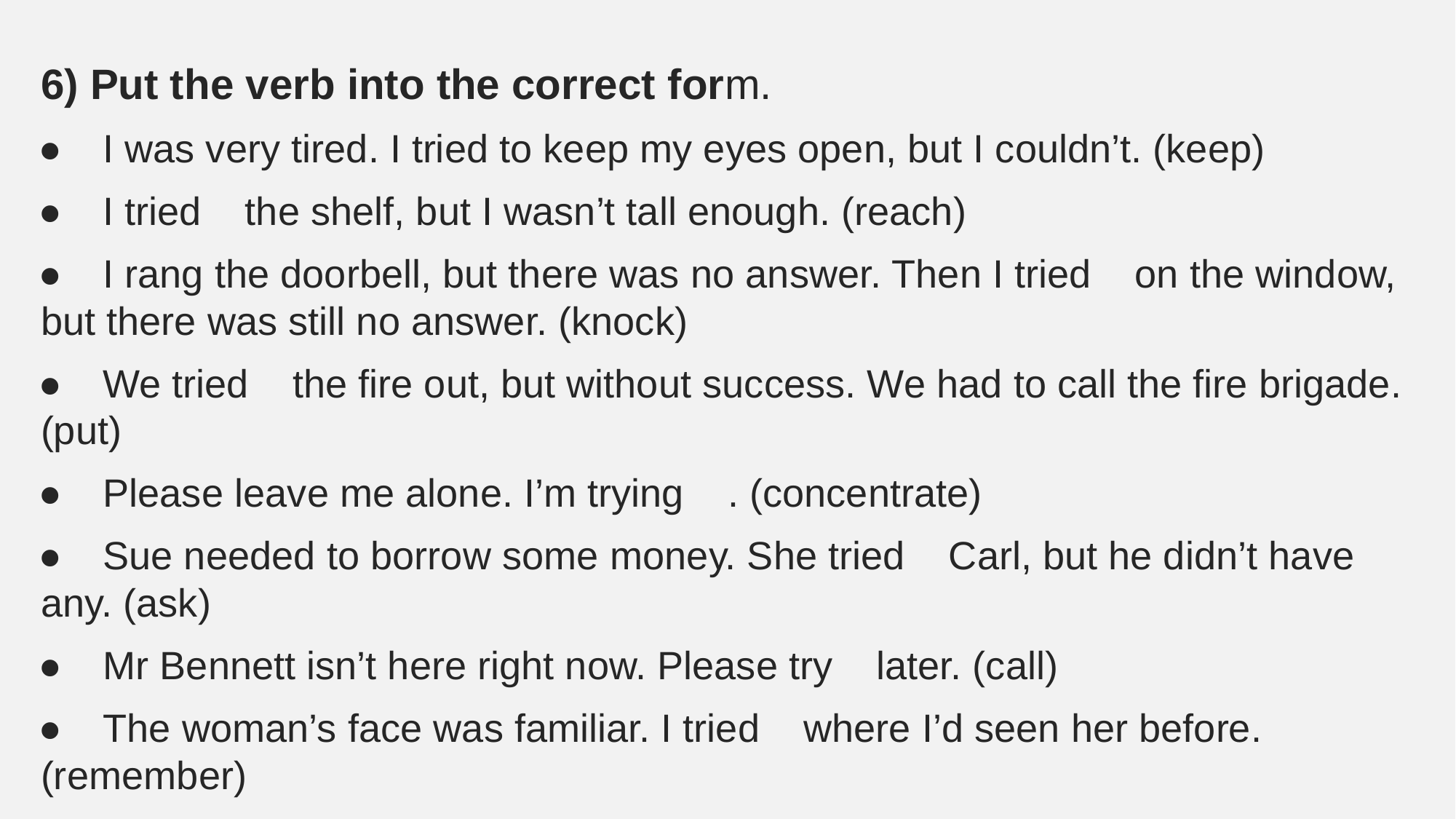

#
6) Put the verb into the correct form.
⦁    I was very tired. I tried to keep my eyes open, but I couldn’t. (keep)
⦁    I tried    the shelf, but I wasn’t tall enough. (reach)
⦁    I rang the doorbell, but there was no answer. Then I tried    on the window, but there was still no answer. (knock)
⦁    We tried    the fire out, but without success. We had to call the fire brigade. (put)
⦁    Please leave me alone. I’m trying    . (concentrate)
⦁    Sue needed to borrow some money. She tried    Carl, but he didn’t have any. (ask)
⦁    Mr Bennett isn’t here right now. Please try    later. (call)
⦁    The woman’s face was familiar. I tried    where I’d seen her before. (remember)
⦁    If you have a problem with the computer, try    it. (restart)